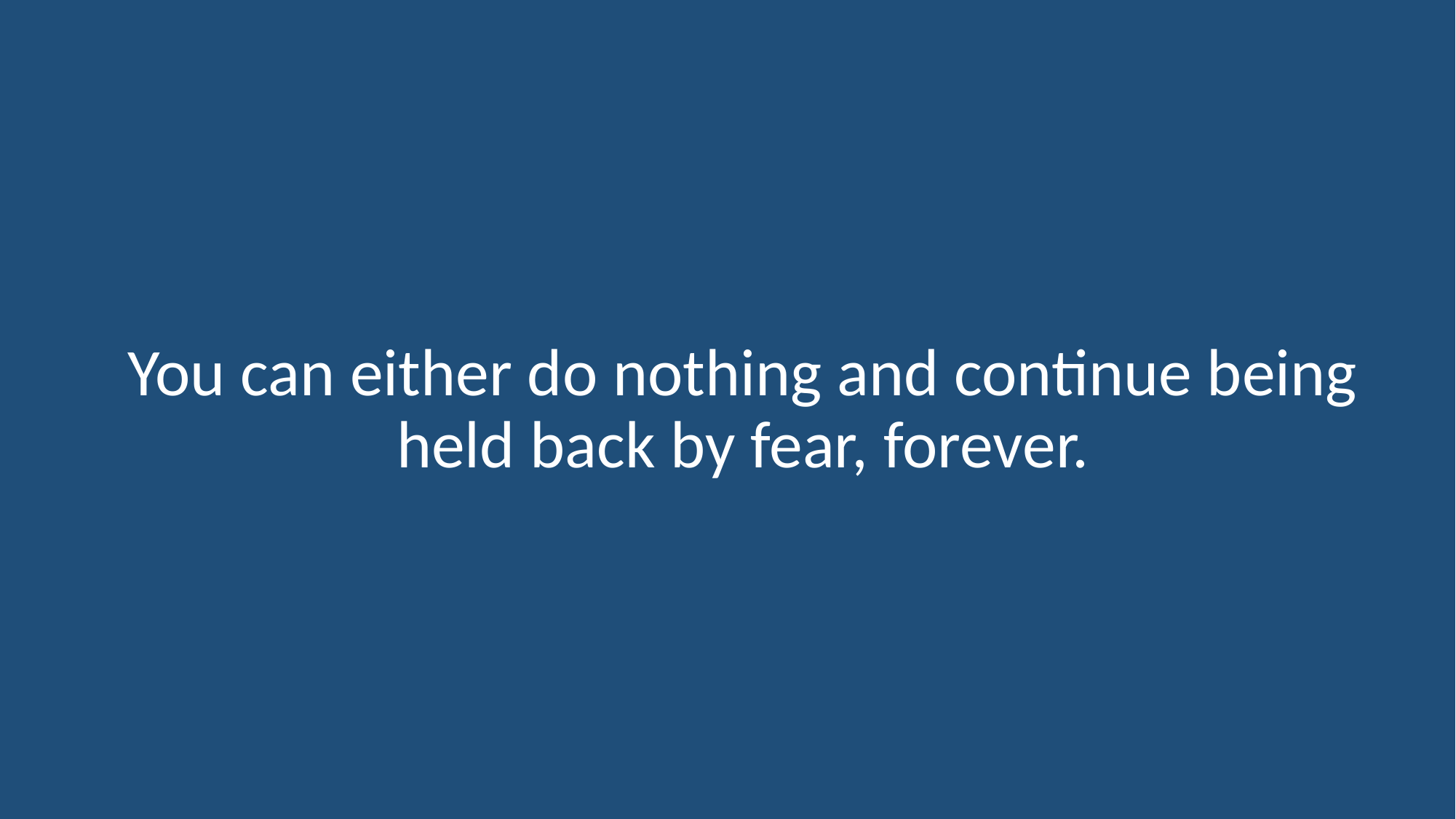

You can either do nothing and continue being held back by fear, forever.